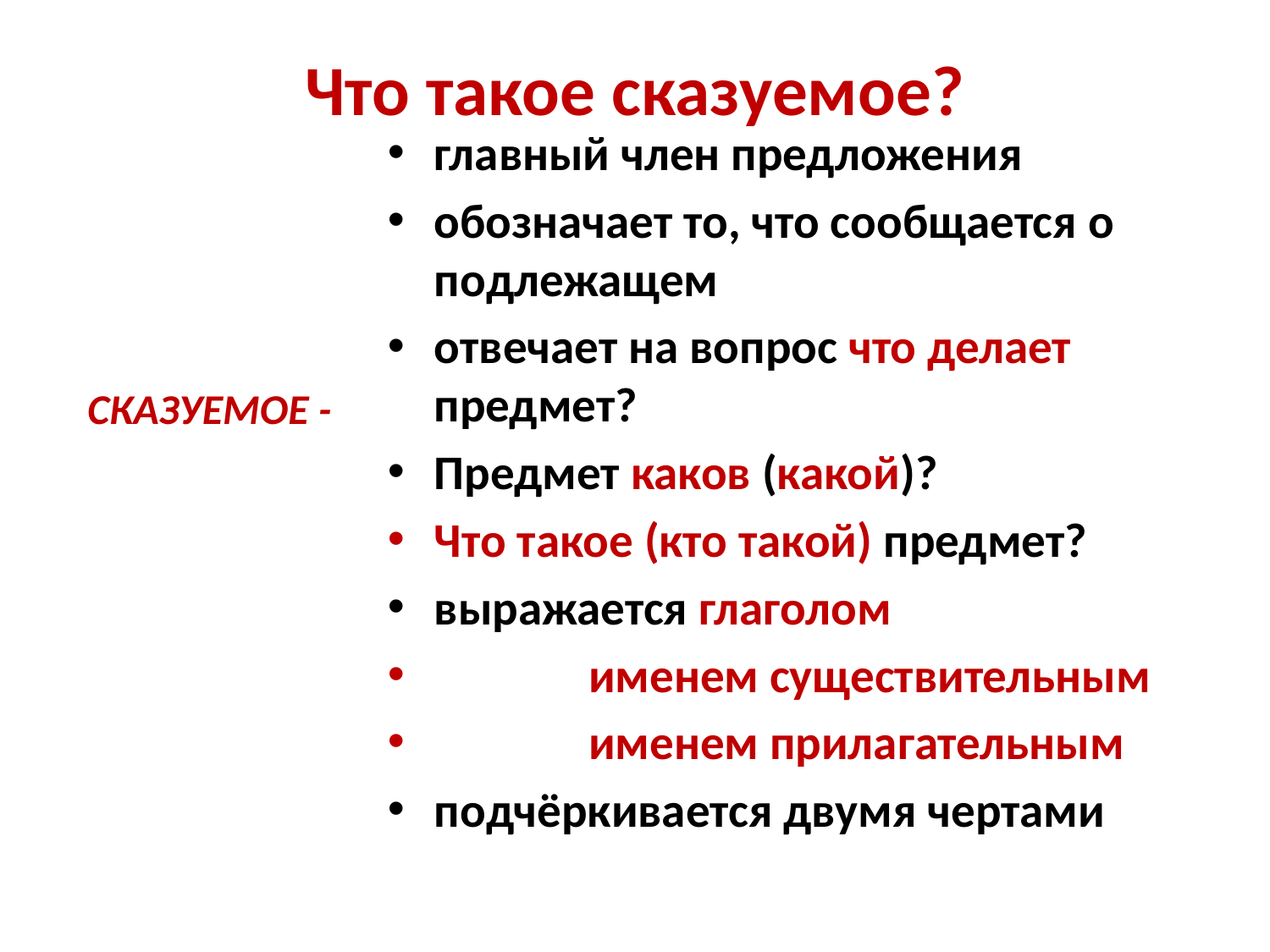

# Что такое сказуемое?
главный член предложения
обозначает то, что сообщается о подлежащем
отвечает на вопрос что делает предмет?
Предмет каков (какой)?
Что такое (кто такой) предмет?
выражается глаголом
              именем существительным
              именем прилагательным
подчёркивается двумя чертами

СКАЗУЕМОЕ -